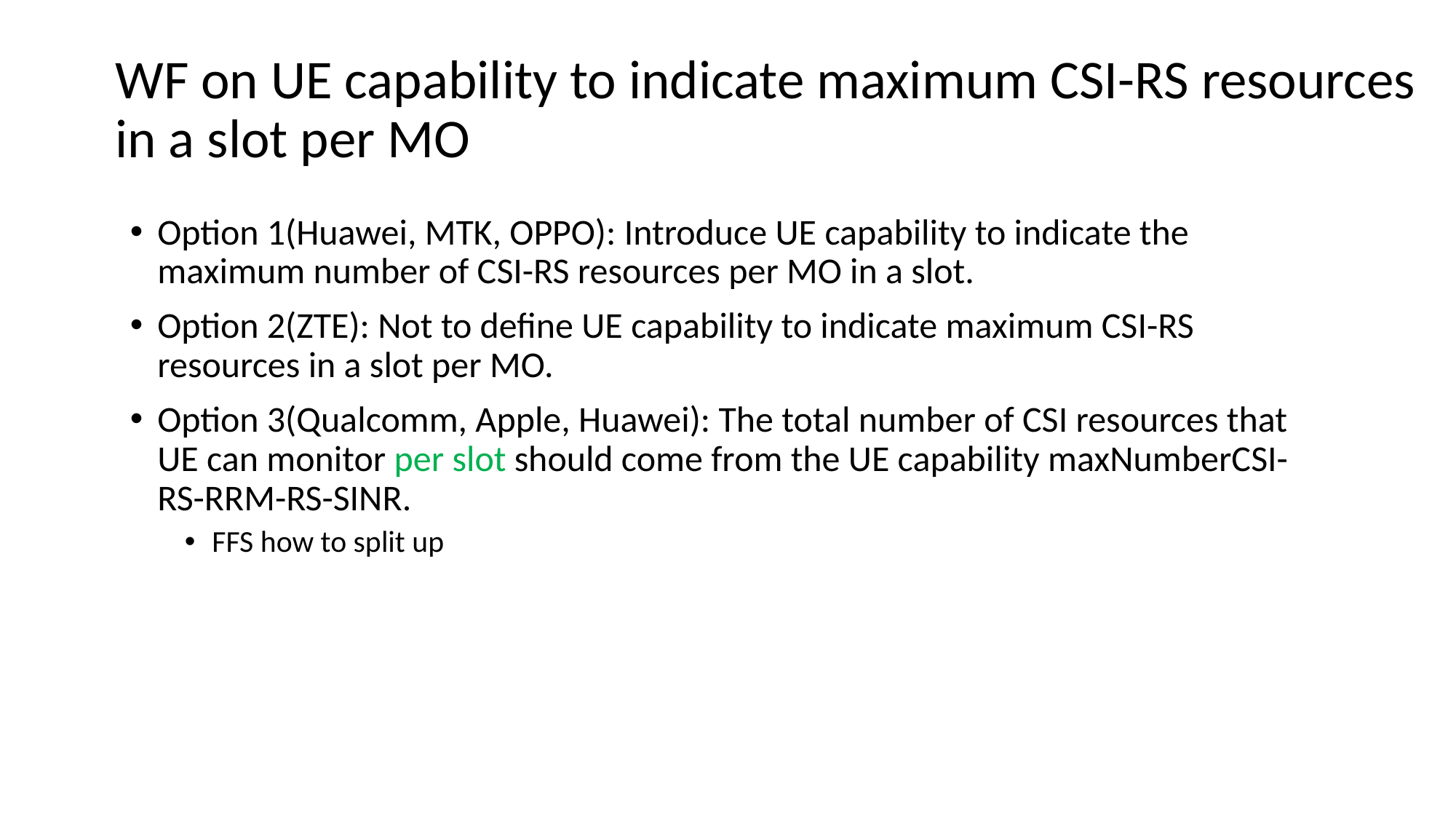

# WF on UE capability to indicate maximum CSI-RS resources in a slot per MO
Option 1(Huawei, MTK, OPPO): Introduce UE capability to indicate the maximum number of CSI-RS resources per MO in a slot.
Option 2(ZTE): Not to define UE capability to indicate maximum CSI-RS resources in a slot per MO.
Option 3(Qualcomm, Apple, Huawei): The total number of CSI resources that UE can monitor per slot should come from the UE capability maxNumberCSI-RS-RRM-RS-SINR.
FFS how to split up